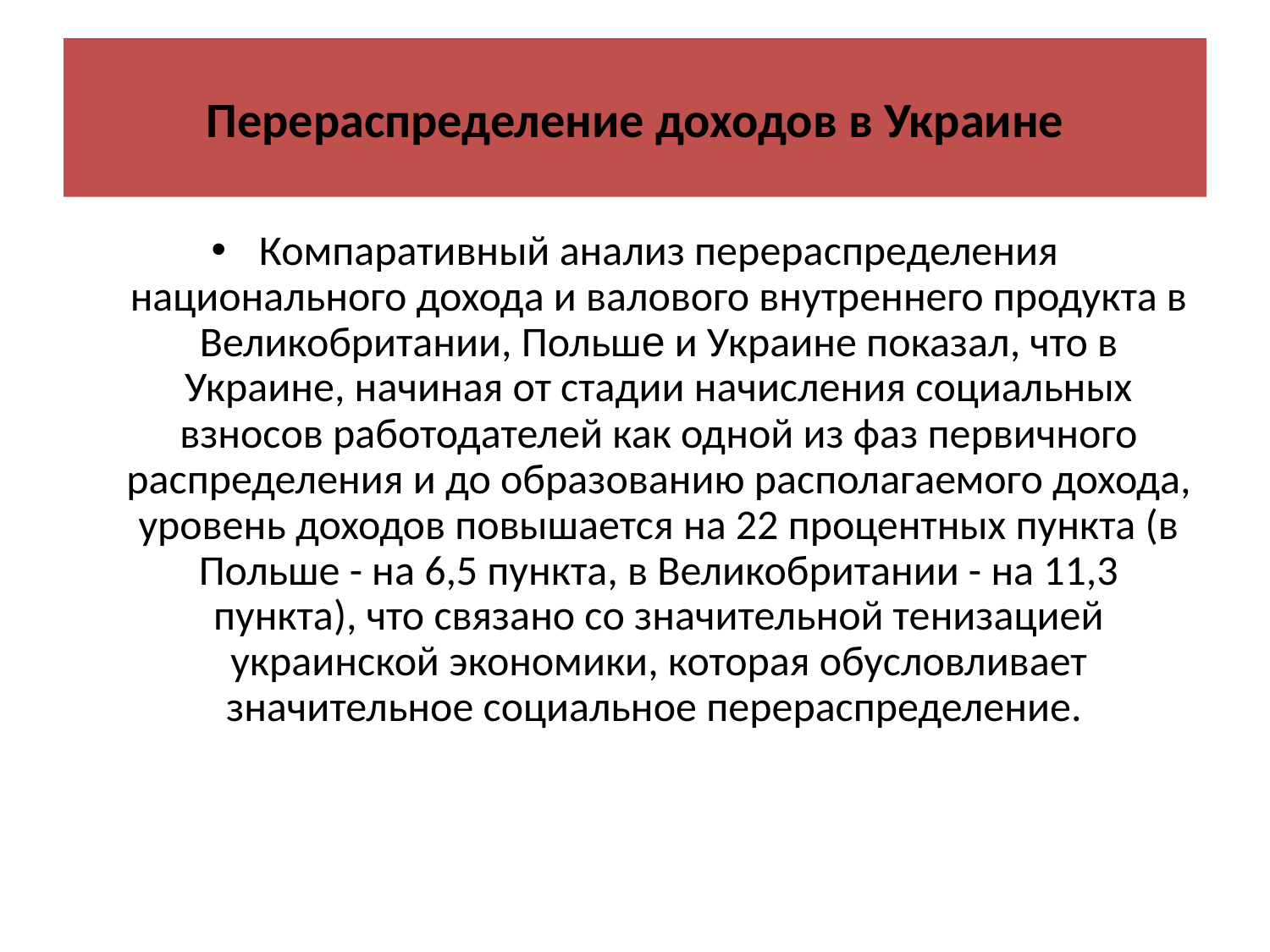

# Перераспределение доходов в Украине
Компаративный анализ перераспределения национального дохода и валового внутреннего продукта в Великобритании, Польше и Украине показал, что в Украине, начиная от стадии начисления социальных взносов работодателей как одной из фаз первичного распределения и до образованию располагаемого дохода, уровень доходов повышается на 22 процентных пункта (в Польше - на 6,5 пункта, в Великобритании - на 11,3 пункта), что связано со значительной тенизацией украинской экономики, которая обусловливает значительное социальное перераспределение.